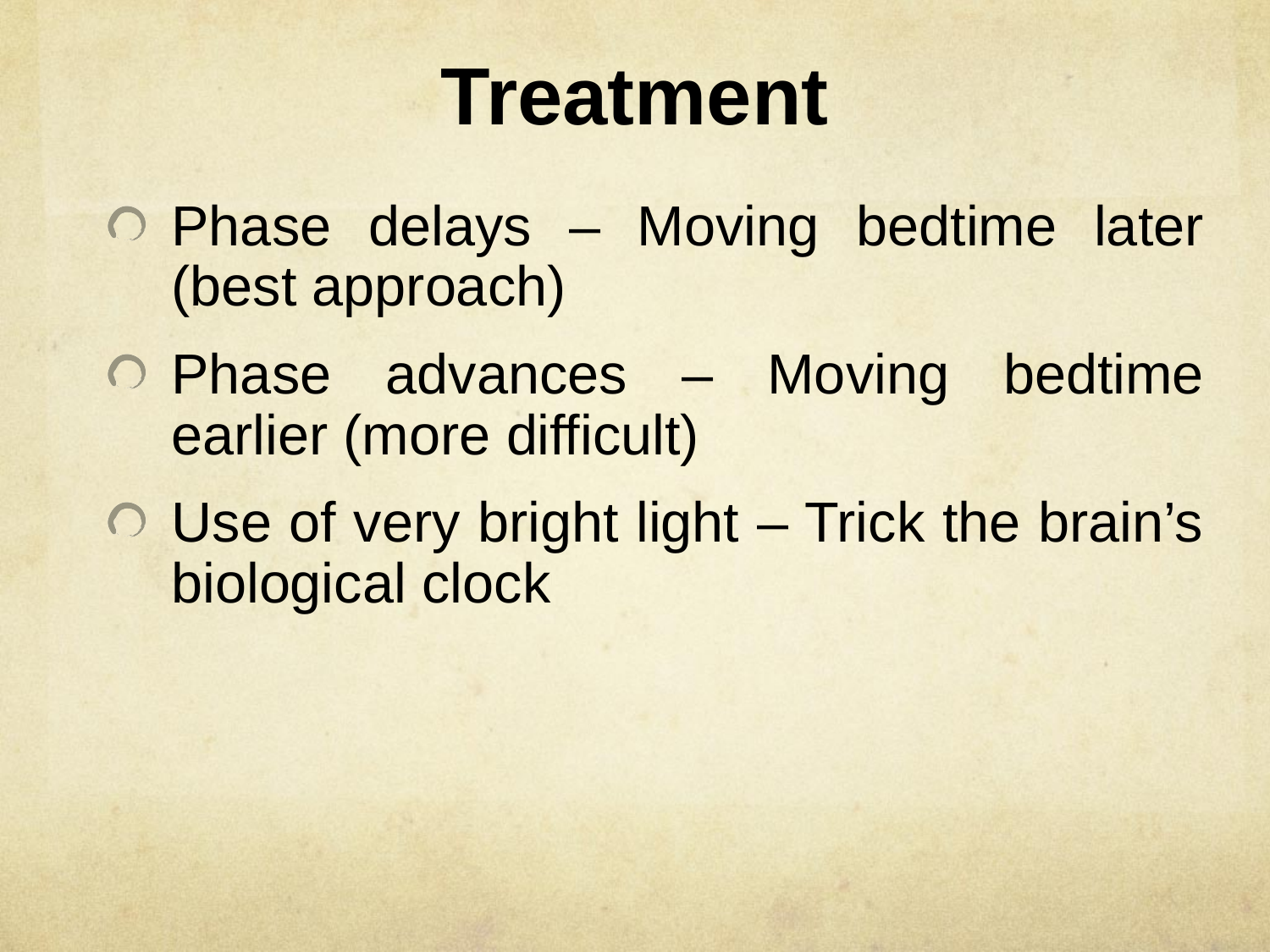

# Treatment
Phase delays – Moving bedtime later (best approach)
Phase advances – Moving bedtime earlier (more difficult)
Use of very bright light – Trick the brain’s biological clock